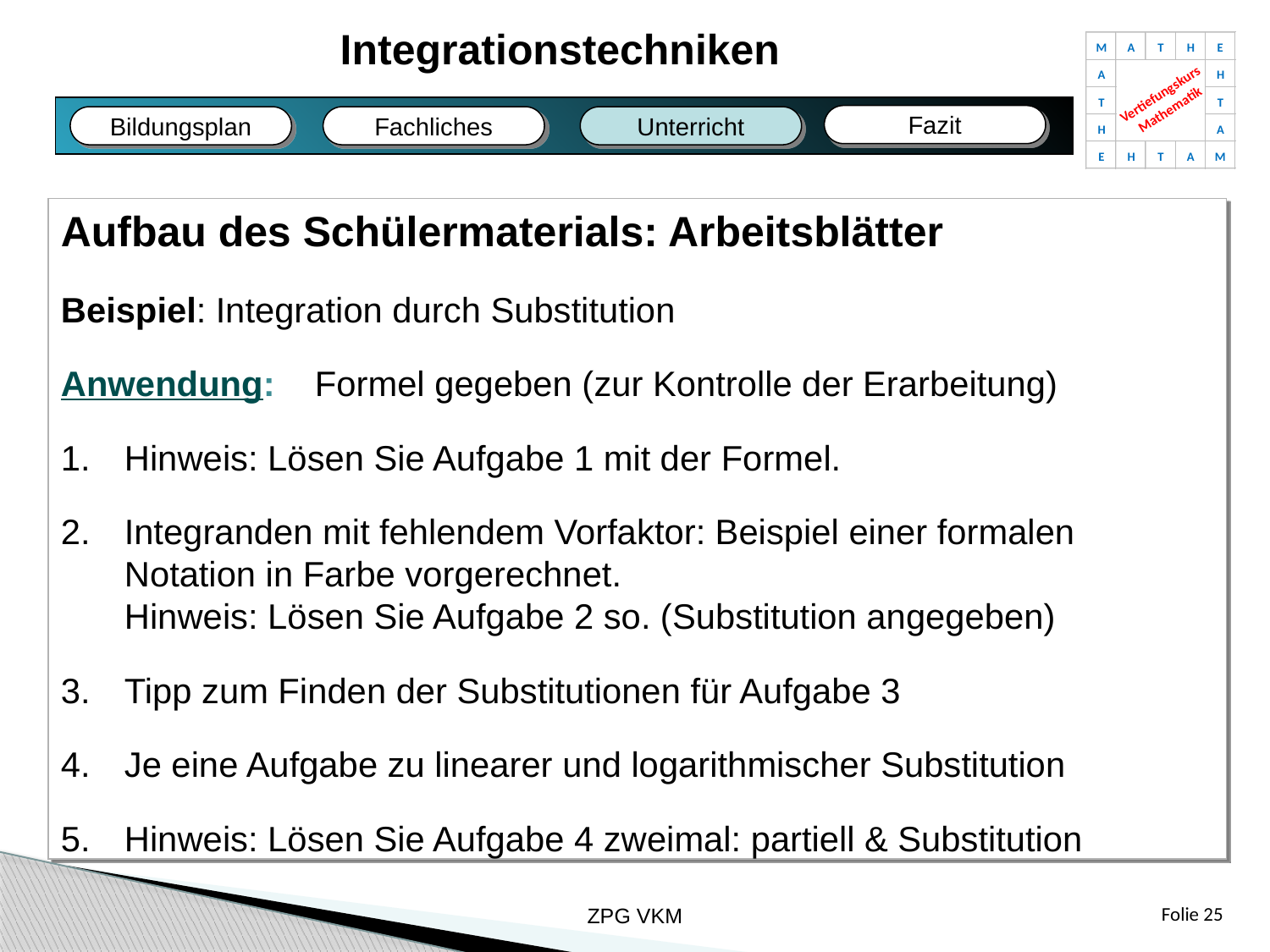

Integrationstechniken

M
A
T
H
E

A
H
Vertiefungskurs
Mathematik

T
T

H
A

E
H
T
A
M

Fazit
Fachliches
Bildungsplan
Unterricht
Fazit
Bildungsplan
Fachliches
Unterricht
Aufbau des Schülermaterials: Arbeitsblätter
Beispiel: Integration durch Substitution
Anwendung: 	Formel gegeben (zur Kontrolle der Erarbeitung)
Hinweis: Lösen Sie Aufgabe 1 mit der Formel.
Integranden mit fehlendem Vorfaktor: Beispiel einer formalen
Notation in Farbe vorgerechnet.
Hinweis: Lösen Sie Aufgabe 2 so. (Substitution angegeben)
Tipp zum Finden der Substitutionen für Aufgabe 3
Je eine Aufgabe zu linearer und logarithmischer Substitution
Hinweis: Lösen Sie Aufgabe 4 zweimal: partiell & Substitution

ZPG VKM
Folie 25